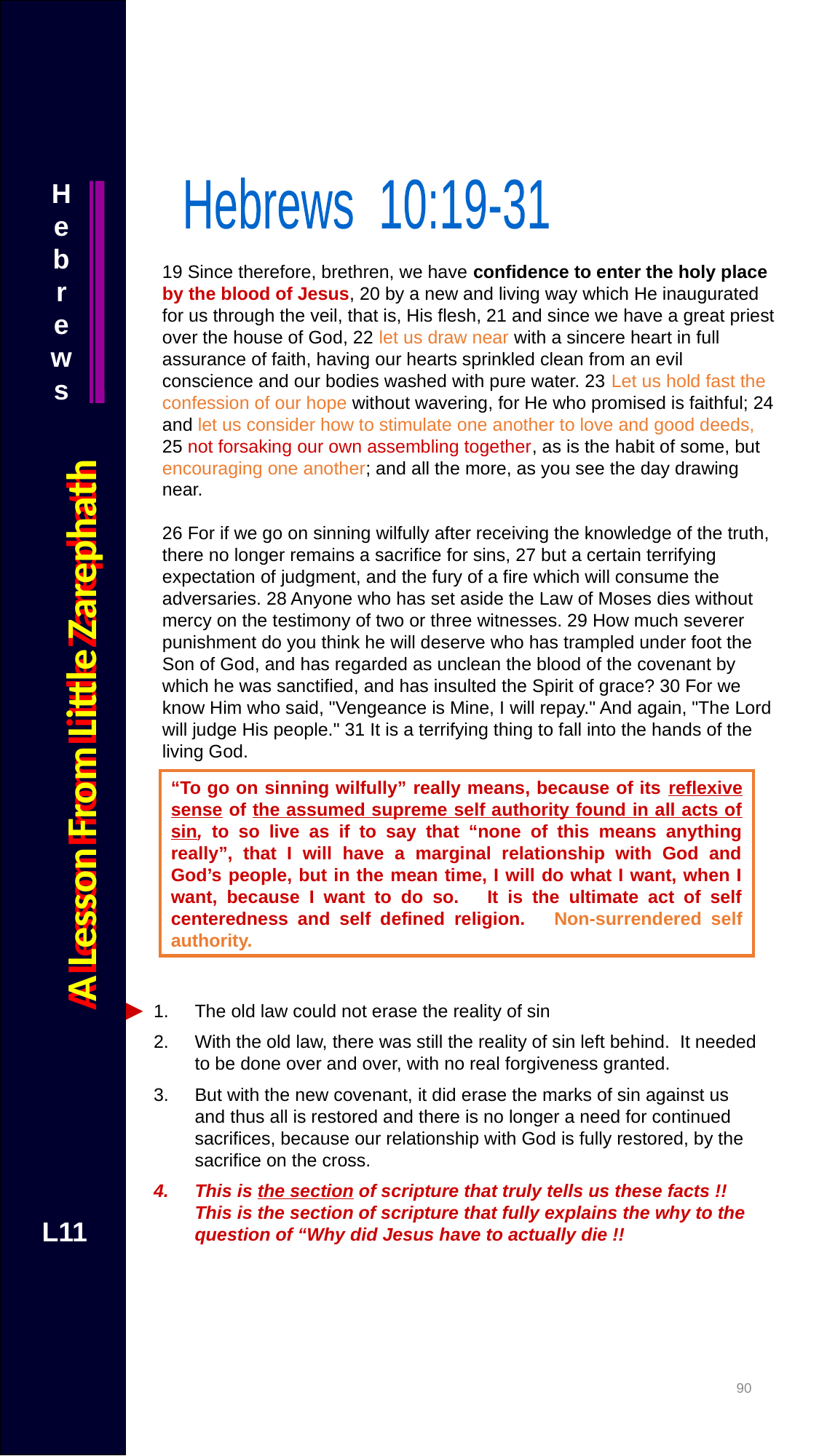

Hebrews

Hebrews

Hebrews  10:19-31
19 Since therefore, brethren, we have confidence to enter the holy place by the blood of Jesus, 20 by a new and living way which He inaugurated for us through the veil, that is, His flesh, 21 and since we have a great priest over the house of God, 22 let us draw near with a sincere heart in full assurance of faith, having our hearts sprinkled clean from an evil conscience and our bodies washed with pure water. 23 Let us hold fast the confession of our hope without wavering, for He who promised is faithful; 24 and let us consider how to stimulate one another to love and good deeds, 25 not forsaking our own assembling together, as is the habit of some, but encouraging one another; and all the more, as you see the day drawing near.

26 For if we go on sinning wilfully after receiving the knowledge of the truth, there no longer remains a sacrifice for sins, 27 but a certain terrifying expectation of judgment, and the fury of a fire which will consume the adversaries. 28 Anyone who has set aside the Law of Moses dies without mercy on the testimony of two or three witnesses. 29 How much severer punishment do you think he will deserve who has trampled under foot the Son of God, and has regarded as unclean the blood of the covenant by which he was sanctified, and has insulted the Spirit of grace? 30 For we know Him who said, "Vengeance is Mine, I will repay." And again, "The Lord will judge His people." 31 It is a terrifying thing to fall into the hands of the living God.

A Lesson From Little Zarephath
A Lesson From Little Zarephath
“To go on sinning wilfully” really means, because of its reflexive sense of the assumed supreme self authority found in all acts of sin, to so live as if to say that “none of this means anything really”, that I will have a marginal relationship with God and God’s people, but in the mean time, I will do what I want, when I want, because I want to do so.   It is the ultimate act of self centeredness and self defined religion.   Non-surrendered self authority.
Recap
The old law could not erase the reality of sin
With the old law, there was still the reality of sin left behind.  It needed to be done over and over, with no real forgiveness granted.
But with the new covenant, it did erase the marks of sin against us and thus all is restored and there is no longer a need for continued sacrifices, because our relationship with God is fully restored, by the sacrifice on the cross.
This is the section of scripture that truly tells us these facts !!  This is the section of scripture that fully explains the why to the question of “Why did Jesus have to actually die !!

L11
L11
90